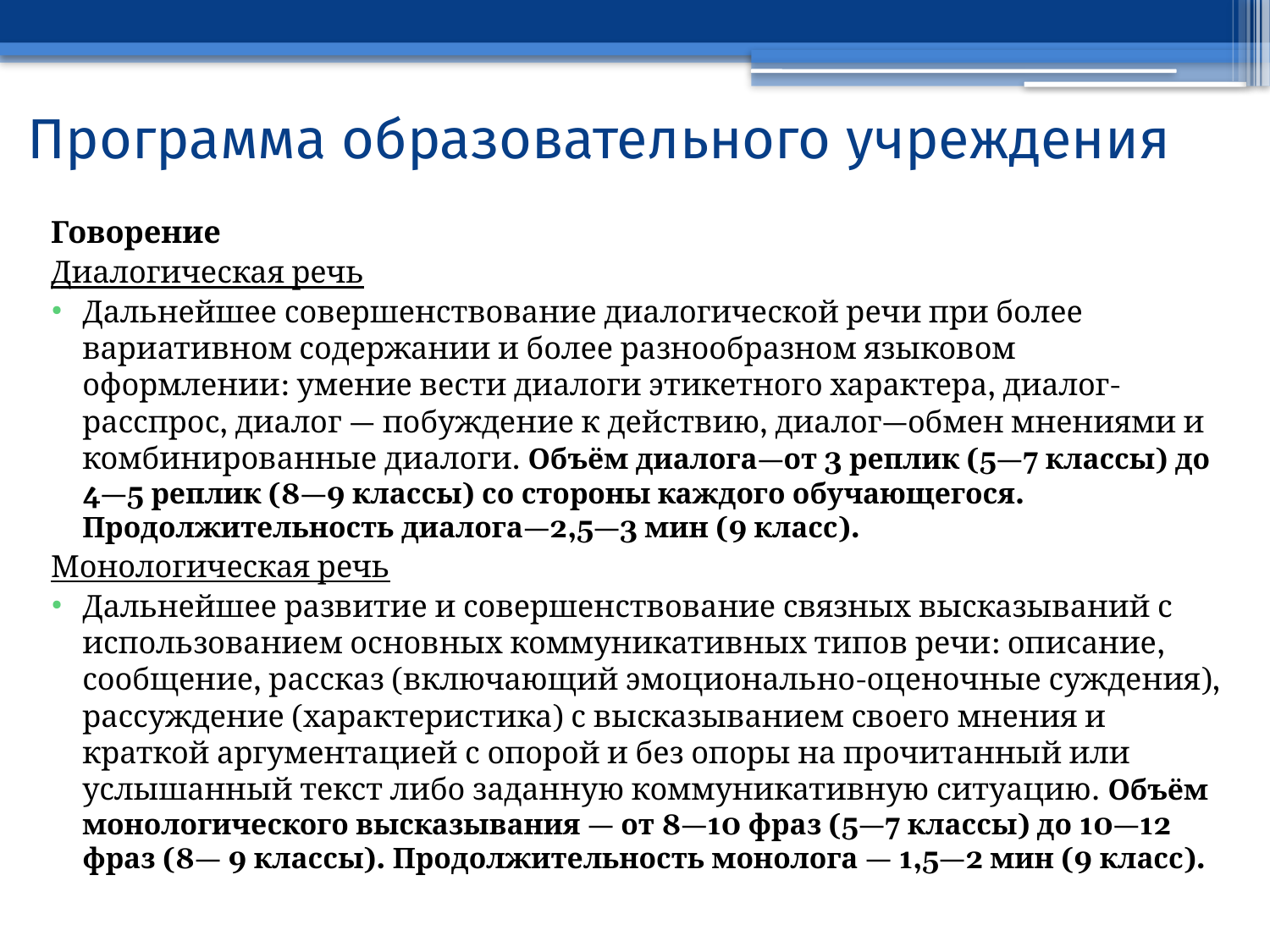

# Программа образовательного учреждения
Говорение
Диалогическая речь
Дальнейшее совершенствование диалогической речи при более вариативном содержании и более разнообразном языковом оформлении: умение вести диалоги этикетного характера, диалог-расспрос, диалог — побуждение к действию, диалог—обмен мнениями и комбинированные диалоги. Объём диалога—от 3 реплик (5—7 классы) до 4—5 реплик (8—9 классы) со стороны каждого обучающегося. Продолжительность диалога—2,5—3 мин (9 класс).
Монологическая речь
Дальнейшее развитие и совершенствование связных высказываний с использованием основных коммуникативных типов речи: описание, сообщение, рассказ (включающий эмоционально-оценочные суждения), рассуждение (характеристика) с высказыванием своего мнения и краткой аргументацией с опорой и без опоры на прочитанный или услышанный текст либо заданную коммуникативную ситуацию. Объём монологического высказывания — от 8—10 фраз (5—7 классы) до 10—12 фраз (8— 9 классы). Продолжительность монолога — 1,5—2 мин (9 класс).